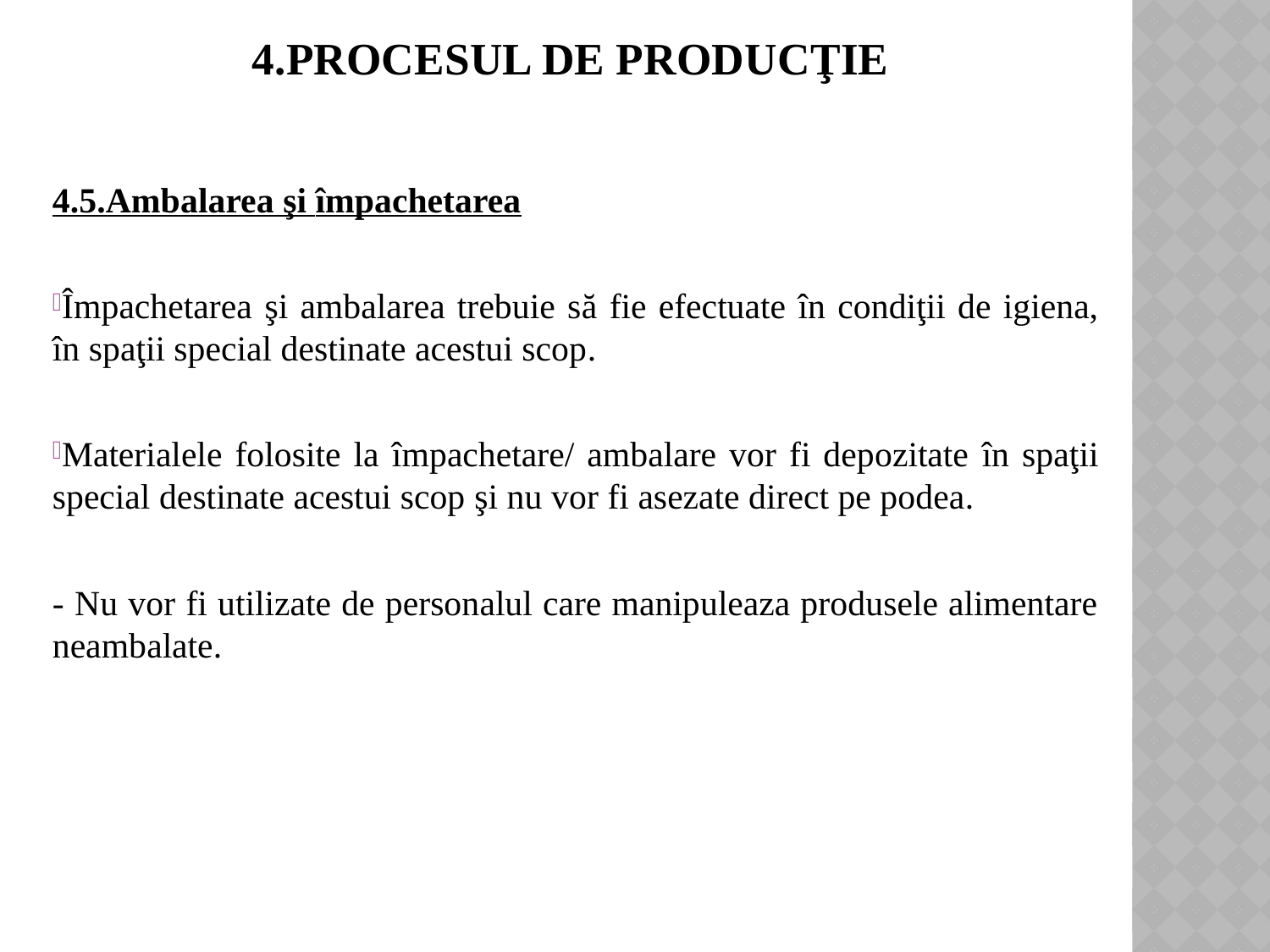

# 4.Procesul de producţie
4.5.Ambalarea şi împachetarea

Împachetarea şi ambalarea trebuie să fie efectuate în condiţii de igiena, în spaţii special destinate acestui scop.

Materialele folosite la împachetare/ ambalare vor fi depozitate în spaţii special destinate acestui scop şi nu vor fi asezate direct pe podea.

- Nu vor fi utilizate de personalul care manipuleaza produsele alimentare neambalate.